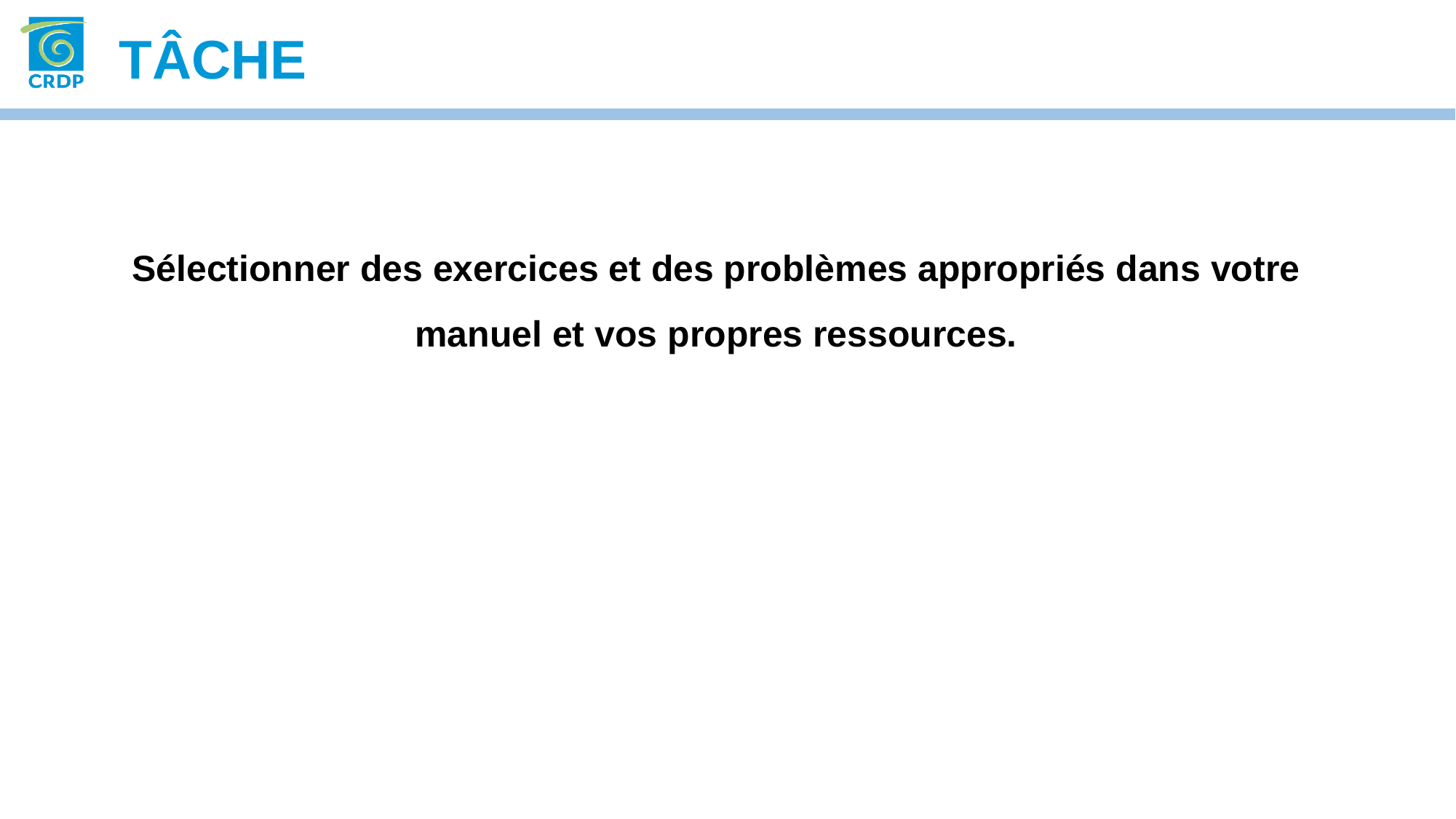

Tâche
Sélectionner des exercices et des problèmes appropriés dans votre manuel et vos propres ressources.